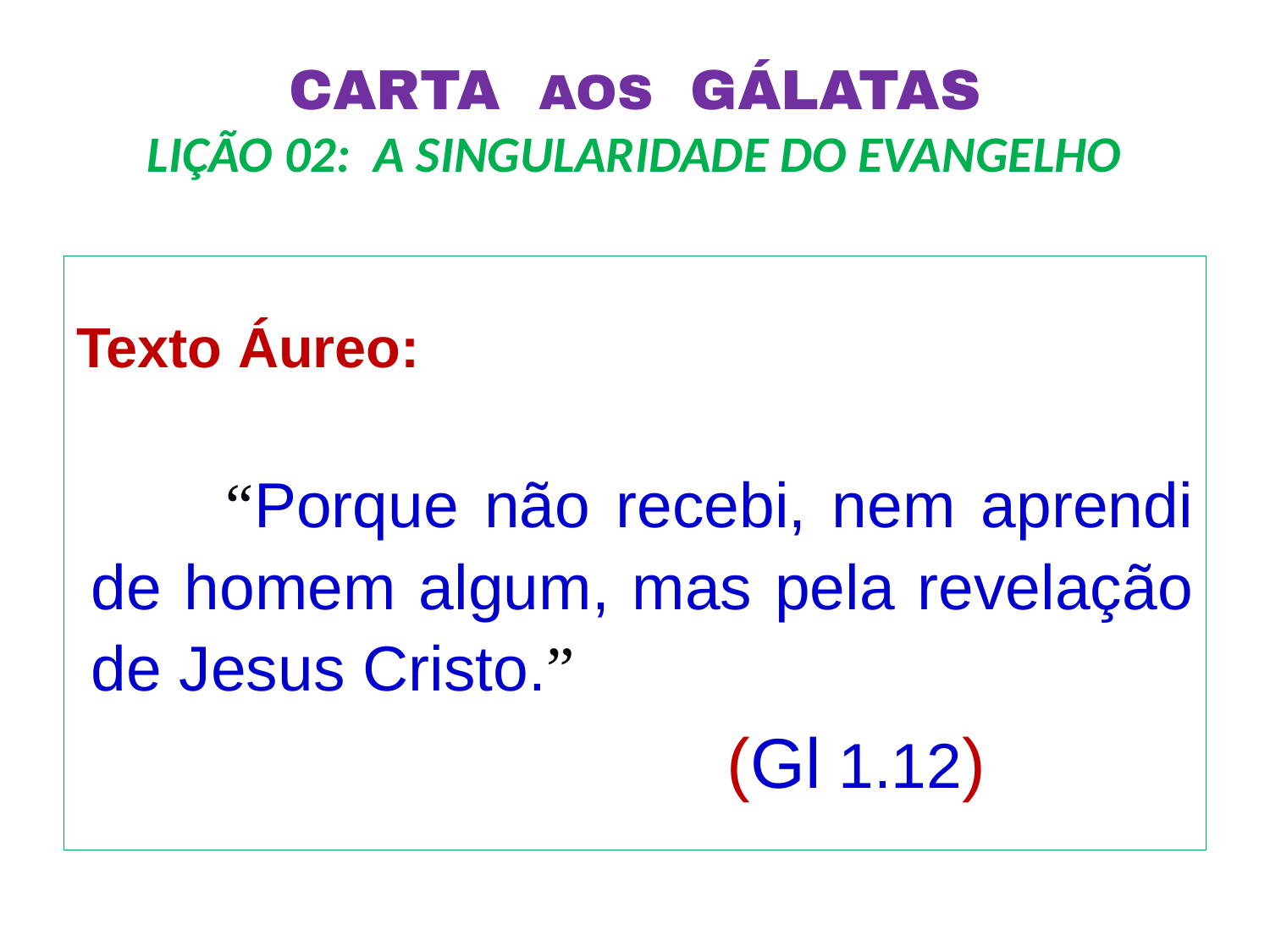

# CARTA  AOS  GÁLATAS LIÇÃO 02:  A SINGULARIDADE DO EVANGELHO

Texto Áureo:

 	“Porque não recebi, nem aprendi de homem algum, mas pela revelação de Jesus Cristo.”
					(Gl 1.12)